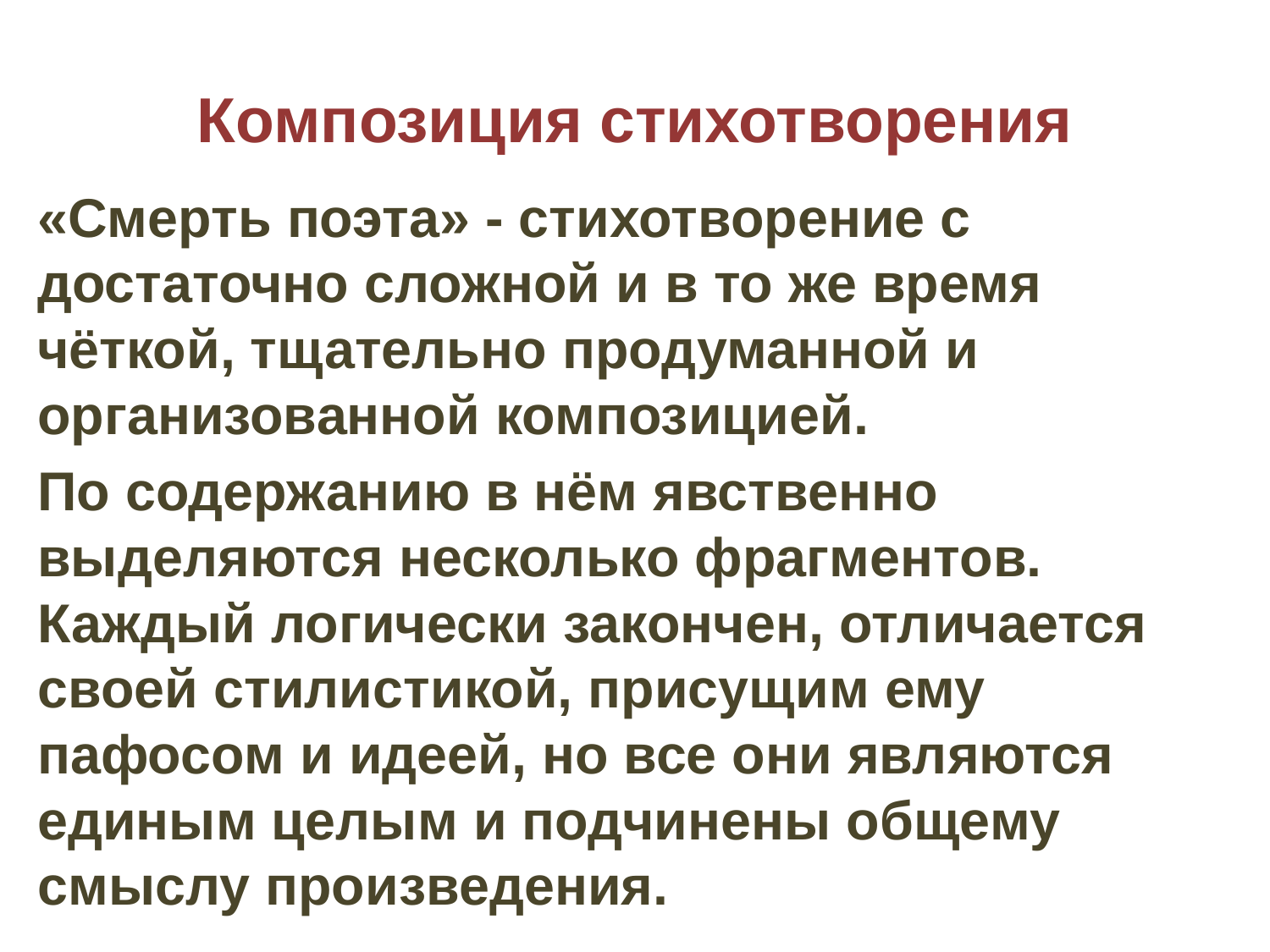

# Композиция стихотворения
«Смерть поэта» - стихотворение с достаточно сложной и в то же время чёткой, тщательно продуманной и организованной композицией.
По содержанию в нём явственно выделяются несколько фрагментов. Каждый логически закончен, отличается своей стилистикой, присущим ему пафосом и идеей, но все они являются единым целым и подчинены общему смыслу произведения.